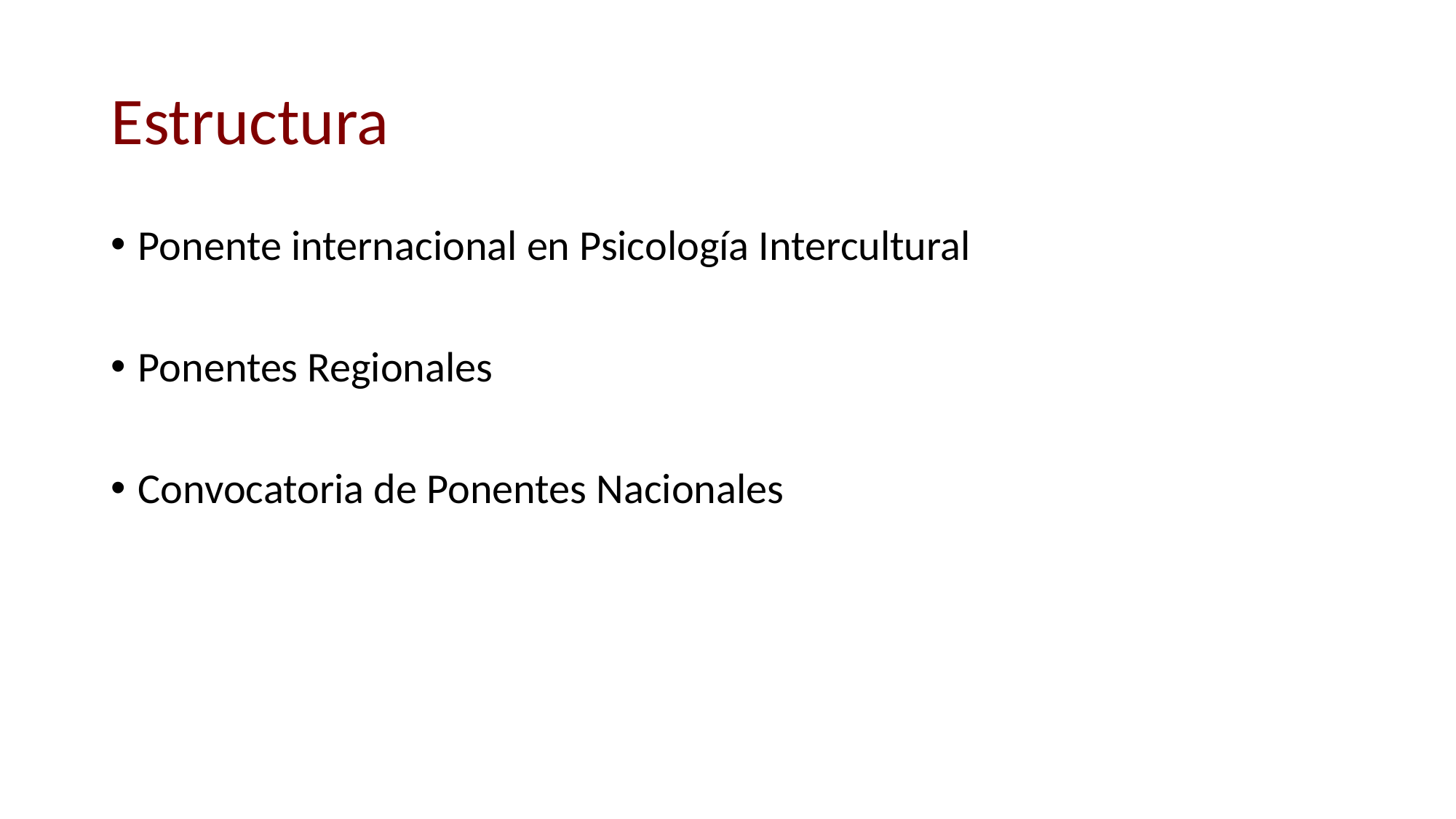

# Estructura
Ponente internacional en Psicología Intercultural

Ponentes Regionales

Convocatoria de Ponentes Nacionales